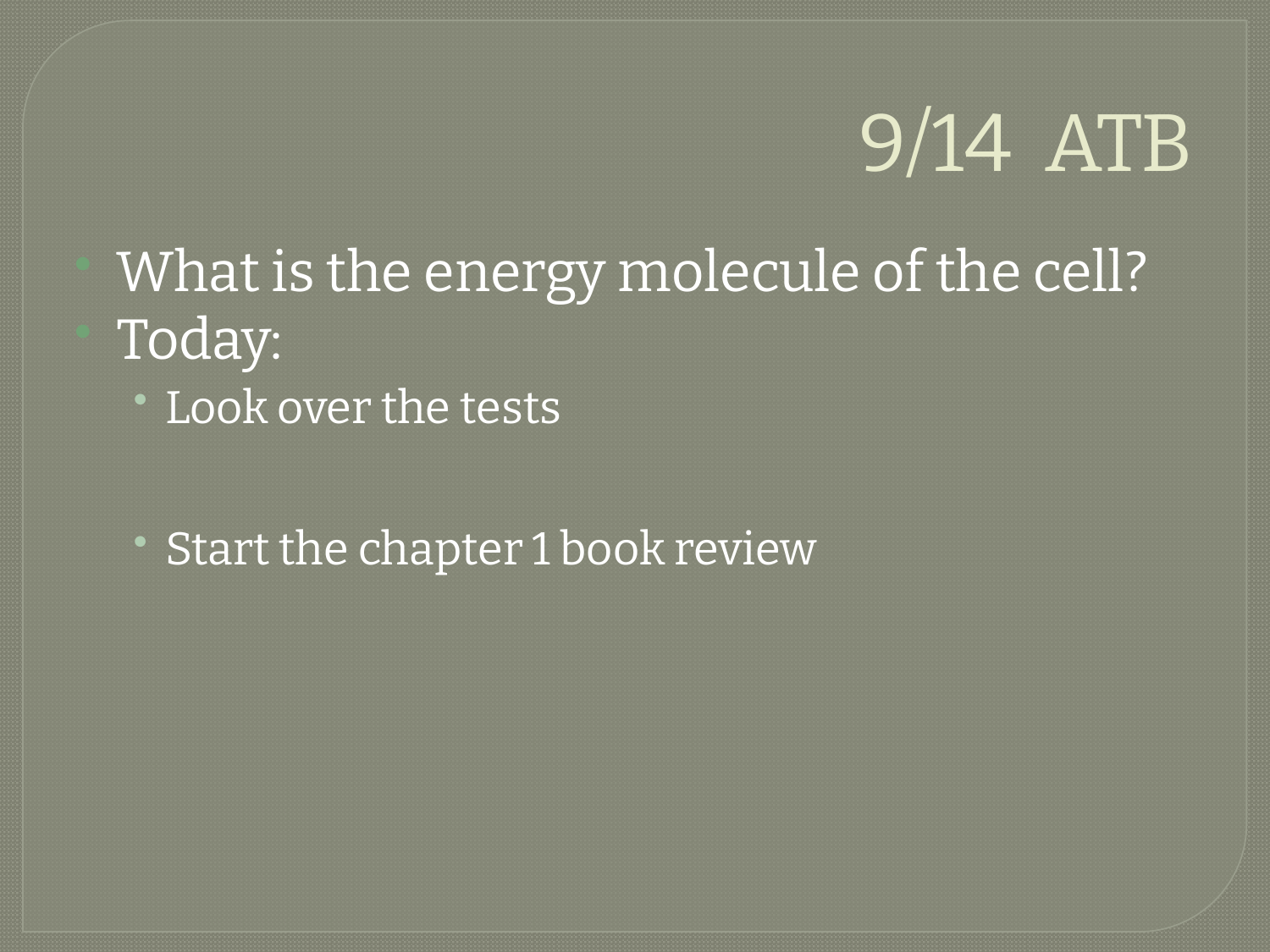

# 9/14  ATB
What is the energy molecule of the cell?
Today:
Look over the tests

Start the chapter 1 book review